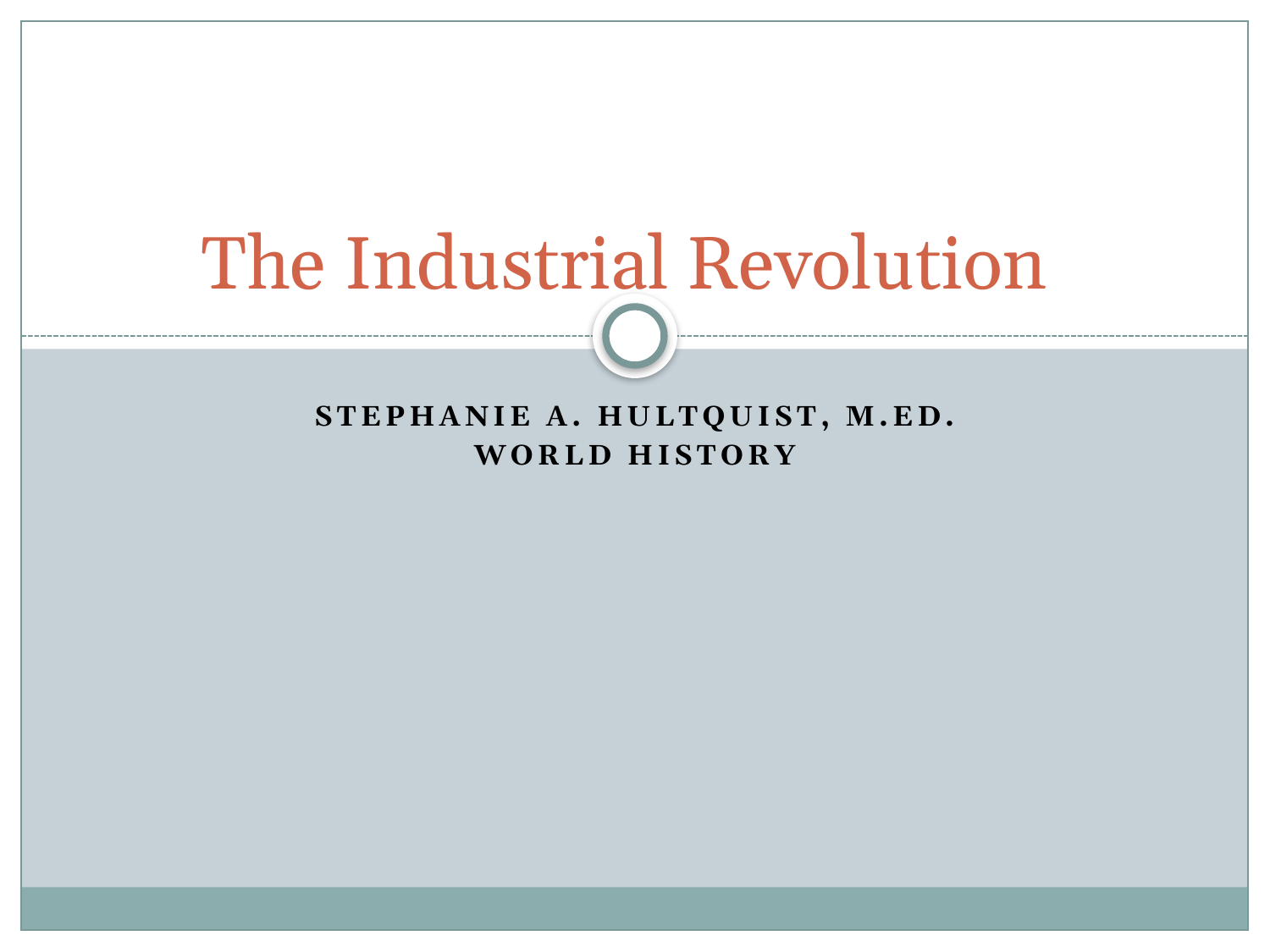

# The Industrial Revolution
Stephanie A. Hultquist, M.Ed.
World History